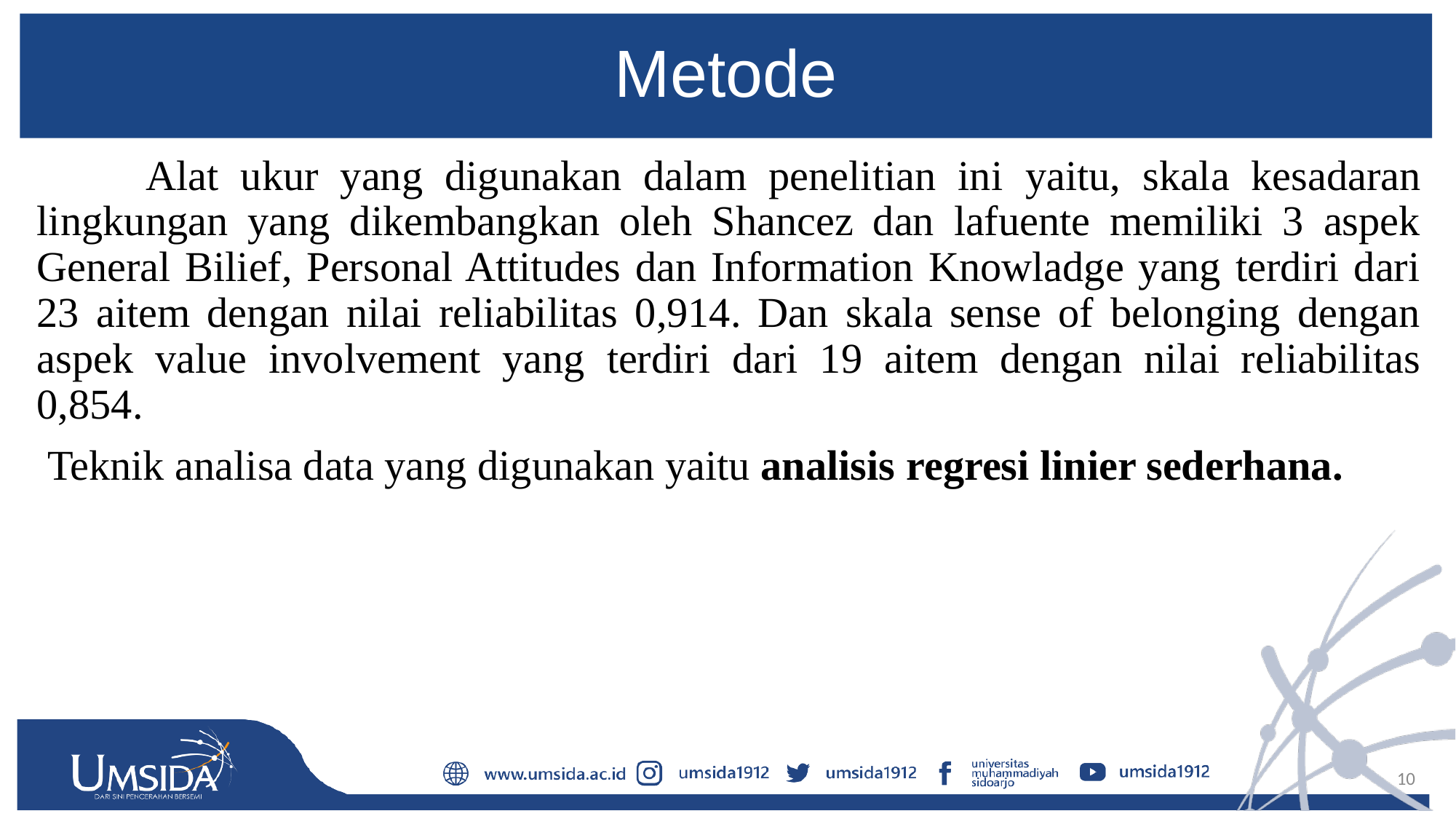

# Metode
	Alat ukur yang digunakan dalam penelitian ini yaitu, skala kesadaran lingkungan yang dikembangkan oleh Shancez dan lafuente memiliki 3 aspek General Bilief, Personal Attitudes dan Information Knowladge yang terdiri dari 23 aitem dengan nilai reliabilitas 0,914. Dan skala sense of belonging dengan aspek value involvement yang terdiri dari 19 aitem dengan nilai reliabilitas 0,854.
 Teknik analisa data yang digunakan yaitu analisis regresi linier sederhana.